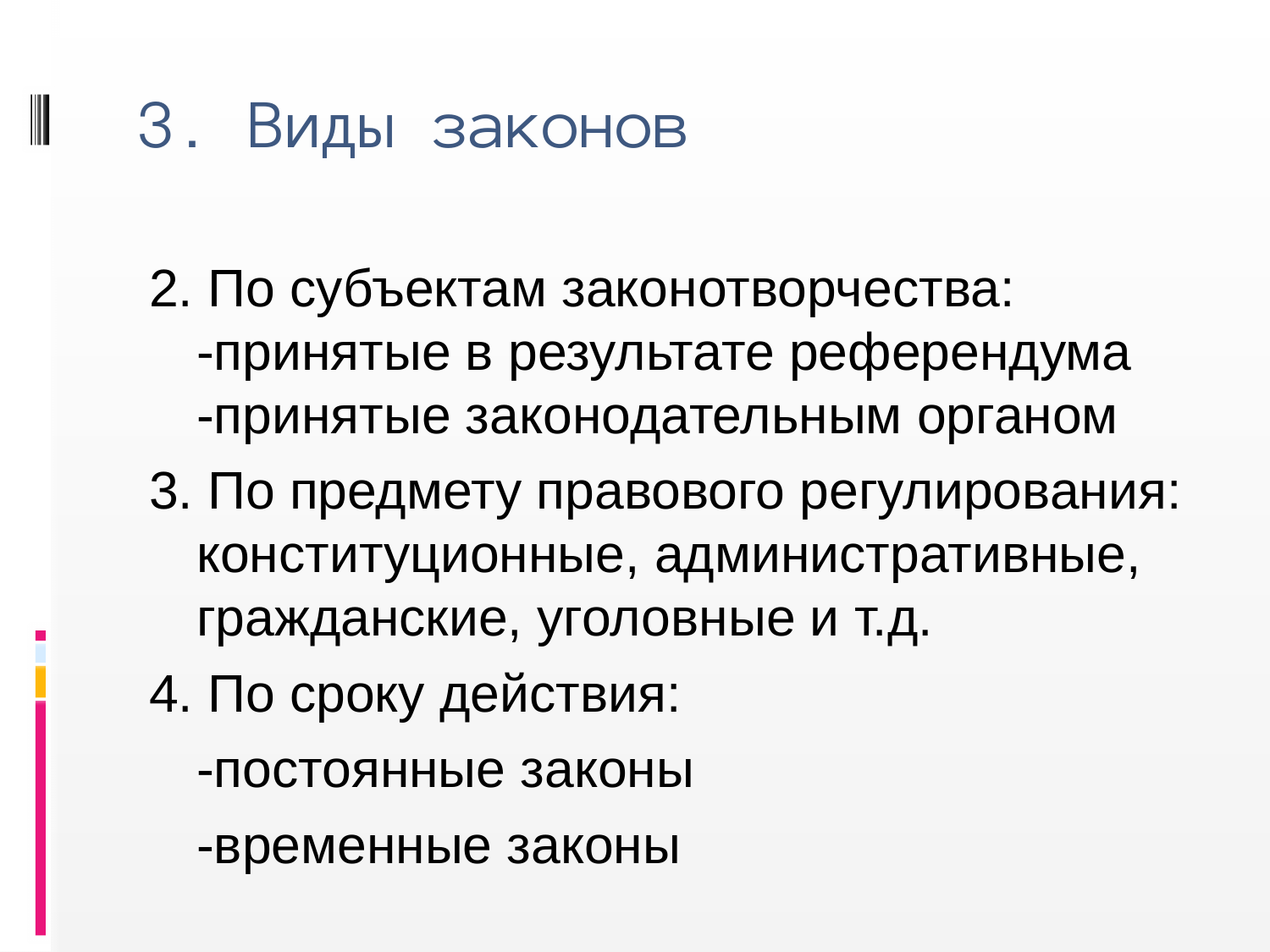

# 3. Виды законов
2. По субъектам законотворчества: 
-принятые в результате референдума 
-принятые законодательным органом
3. По предмету правового регулирования: конституционные, административные, гражданские, уголовные и т.д.
4. По сроку действия:
	-постоянные законы
	-временные законы